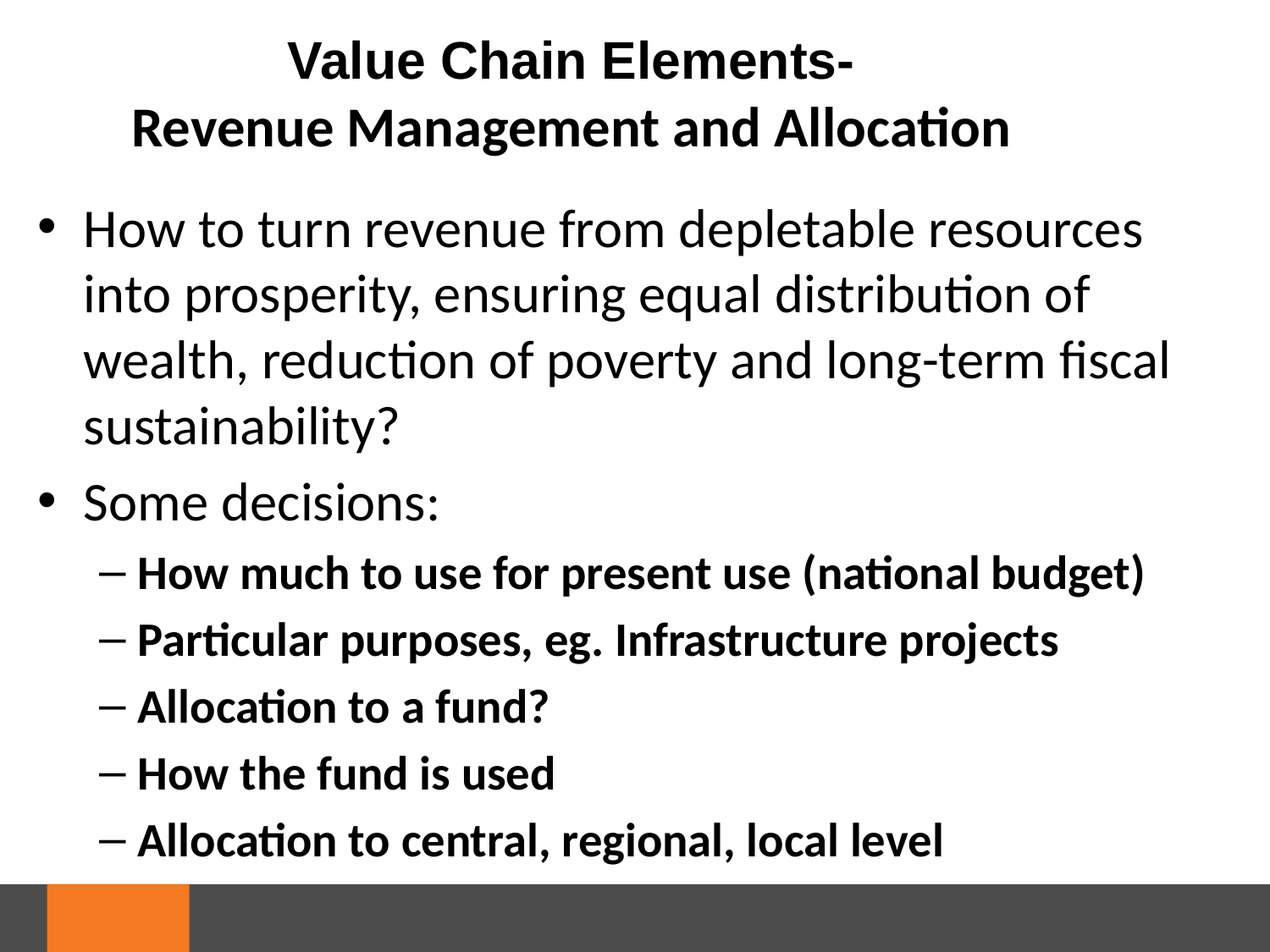

Value Chain Elements-
Revenue Management and Allocation

How to turn revenue from depletable resources into prosperity, ensuring equal distribution of wealth, reduction of poverty and long-term fiscal sustainability?
Some decisions:
How much to use for present use (national budget)
Particular purposes, eg. Infrastructure projects
Allocation to a fund?
How the fund is used
Allocation to central, regional, local level